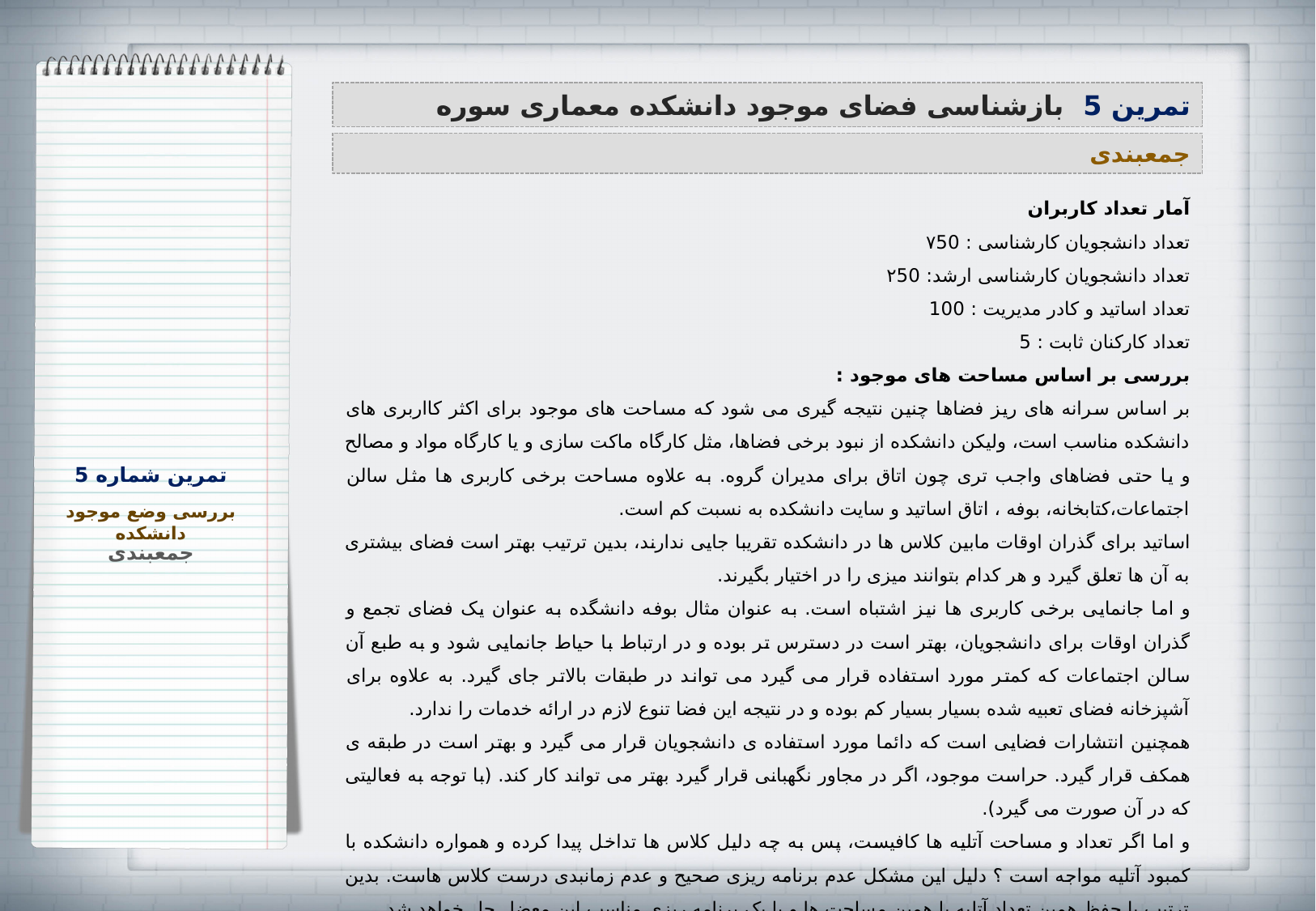

تمرین 5  بازشناسی فضای موجود دانشکده معماری سوره
جمع‏بندی
آمار تعداد کاربران
تعداد دانشجویان کارشناسی : ۷50
تعداد دانشجویان کارشناسی ارشد: ۲50
تعداد اساتید و کادر مدیریت : 100
تعداد کارکنان ثابت : 5
بررسی بر اساس مساحت های موجود :
بر اساس سرانه های ریز فضاها چنین نتیجه گیری می شود که مساحت های موجود برای اکثر کااربری های دانشکده مناسب است، ولیکن دانشکده از نبود برخی فضاها، مثل کارگاه ماکت سازی و یا کارگاه مواد و مصالح و یا حتی فضاهای واجب تری چون اتاق برای مدیران گروه. به علاوه مساحت برخی کاربری ها مثل سالن اجتماعات،کتابخانه، بوفه ، اتاق اساتید و سایت دانشکده به نسبت کم است.
اساتید برای گذران اوقات مابین کلاس ها در دانشکده تقریبا جایی ندارند، بدین ترتیب بهتر است فضای بیشتری به آن ها تعلق گیرد و هر کدام بتوانند میزی را در اختیار بگیرند.
و اما جانمایی برخی کاربری ها نیز اشتباه است. به عنوان مثال بوفه دانشگده به عنوان یک فضای تجمع و گذران اوقات برای دانشجویان، بهتر است در دسترس تر بوده و در ارتباط با حیاط جانمایی شود و به طبع آن سالن اجتماعات که کمتر مورد استفاده قرار می گیرد می تواند در طبقات بالاتر جای گیرد. به علاوه برای آشپزخانه فضای تعبیه شده بسیار بسیار کم بوده و در نتیجه این فضا تنوع لازم در ارائه خدمات را ندارد.
همچنین انتشارات فضایی است که دائما مورد استفاده ی دانشجویان قرار می گیرد و بهتر است در طبقه ی همکف قرار گیرد. حراست موجود، اگر در مجاور نگهبانی قرار گیرد بهتر می تواند کار کند. (با توجه به فعالیتی که در آن صورت می گیرد).
و اما اگر تعداد و مساحت آتلیه ها کافیست، پس به چه دلیل کلاس ها تداخل پیدا کرده و همواره دانشکده با کمبود آتلیه مواجه است ؟ دلیل این مشکل عدم برنامه ریزی صحیح و عدم زمانبدی درست کلاس هاست. بدین ترتیب با حفظ همین تعداد آتلیه با همین مساحت ها و با یک برنامه ریزی مناسب این معضل حل خواهد شد.
مورد دیگر آنکه بسیاری از فضاها در دانشکده نور و تهویه ندارند. و در این مورد در ادامه پیشنهاداتی برای بهبود وضعیت مطلوب ارائه شده است.
تمرین شماره 5
بررسی وضع موجود دانشکده
جمع‏بندی